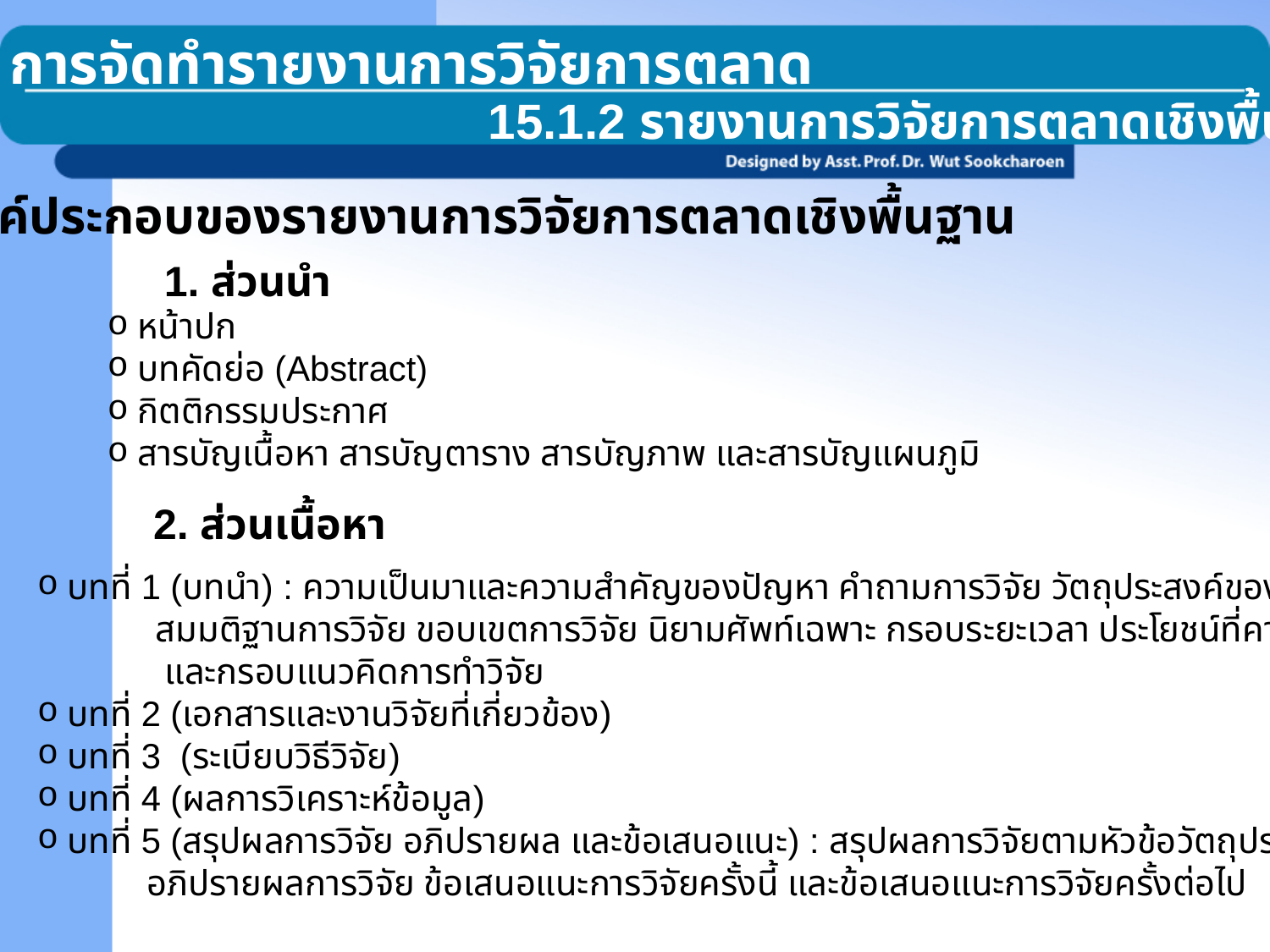

15.1 การจัดทำรายงานการวิจัยการตลาด
15.1.2 รายงานการวิจัยการตลาดเชิงพื้นฐาน
องค์ประกอบของรายงานการวิจัยการตลาดเชิงพื้นฐาน
1. ส่วนนำ
 หน้าปก
 บทคัดย่อ (Abstract)
 กิตติกรรมประกาศ
 สารบัญเนื้อหา สารบัญตาราง สารบัญภาพ และสารบัญแผนภูมิ
2. ส่วนเนื้อหา
 บทที่ 1 (บทนำ) : ความเป็นมาและความสำคัญของปัญหา คำถามการวิจัย วัตถุประสงค์ของการวิจัย
             สมมติฐานการวิจัย ขอบเขตการวิจัย นิยามศัพท์เฉพาะ กรอบระยะเวลา ประโยชน์ที่คาดว่าจะได้รับ
              และกรอบแนวคิดการทำวิจัย
 บทที่ 2 (เอกสารและงานวิจัยที่เกี่ยวข้อง)
 บทที่ 3  (ระเบียบวิธีวิจัย)
 บทที่ 4 (ผลการวิเคราะห์ข้อมูล)
 บทที่ 5 (สรุปผลการวิจัย อภิปรายผล และข้อเสนอแนะ) : สรุปผลการวิจัยตามหัวข้อวัตถุประสงค์
            อภิปรายผลการวิจัย ข้อเสนอแนะการวิจัยครั้งนี้ และข้อเสนอแนะการวิจัยครั้งต่อไป